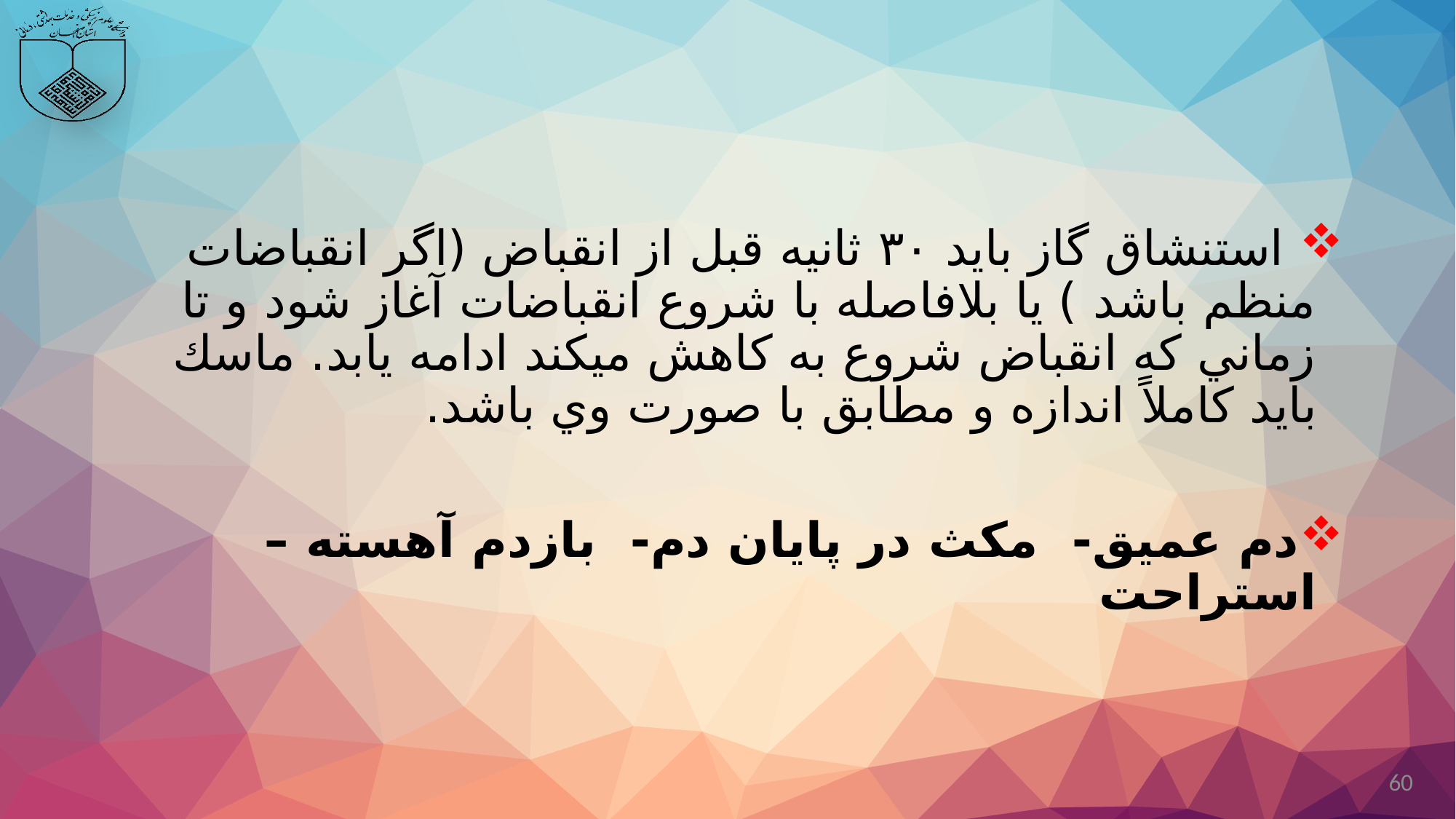

#
 استنشاق گاز باید ۳۰ ثانیه قبل از انقباض (اگر انقباضات منظم باشد ) يا بلافاصله با شروع انقباضات آغاز شود و تا زماني كه انقباض شروع به كاهش ميكند ادامه يابد. ماسك بايد كاملاً اندازه و مطابق با صورت وي باشد.

دم عميق-  مكث در پايان دم-  بازدم آهسته – استراحت

60